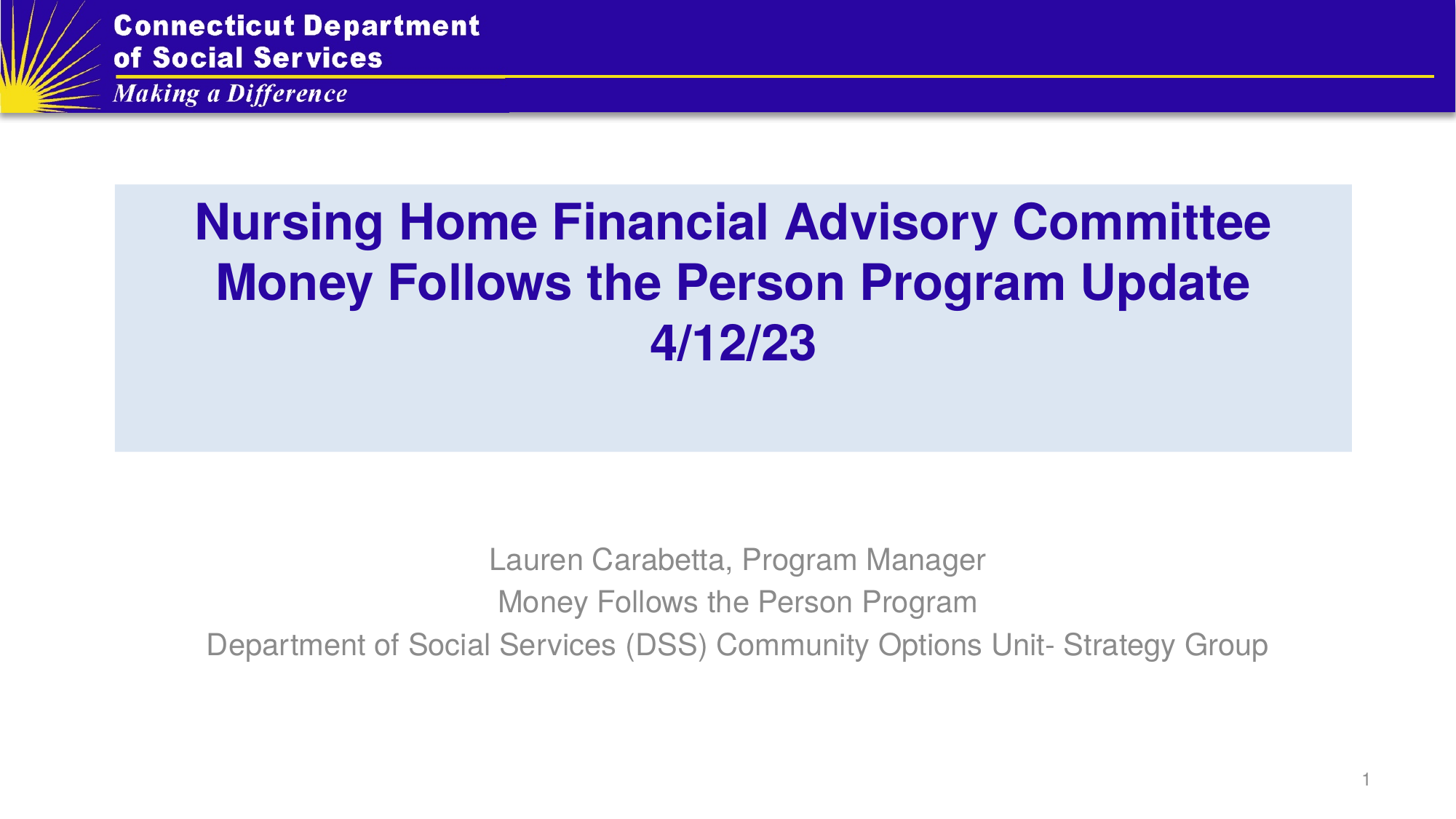

# Nursing Home Financial Advisory Committee Money Follows the Person Program Update 4/12/23
Lauren Carabetta, Program Manager
Money Follows the Person Program
Department of Social Services (DSS) Community Options Unit- Strategy Group
1